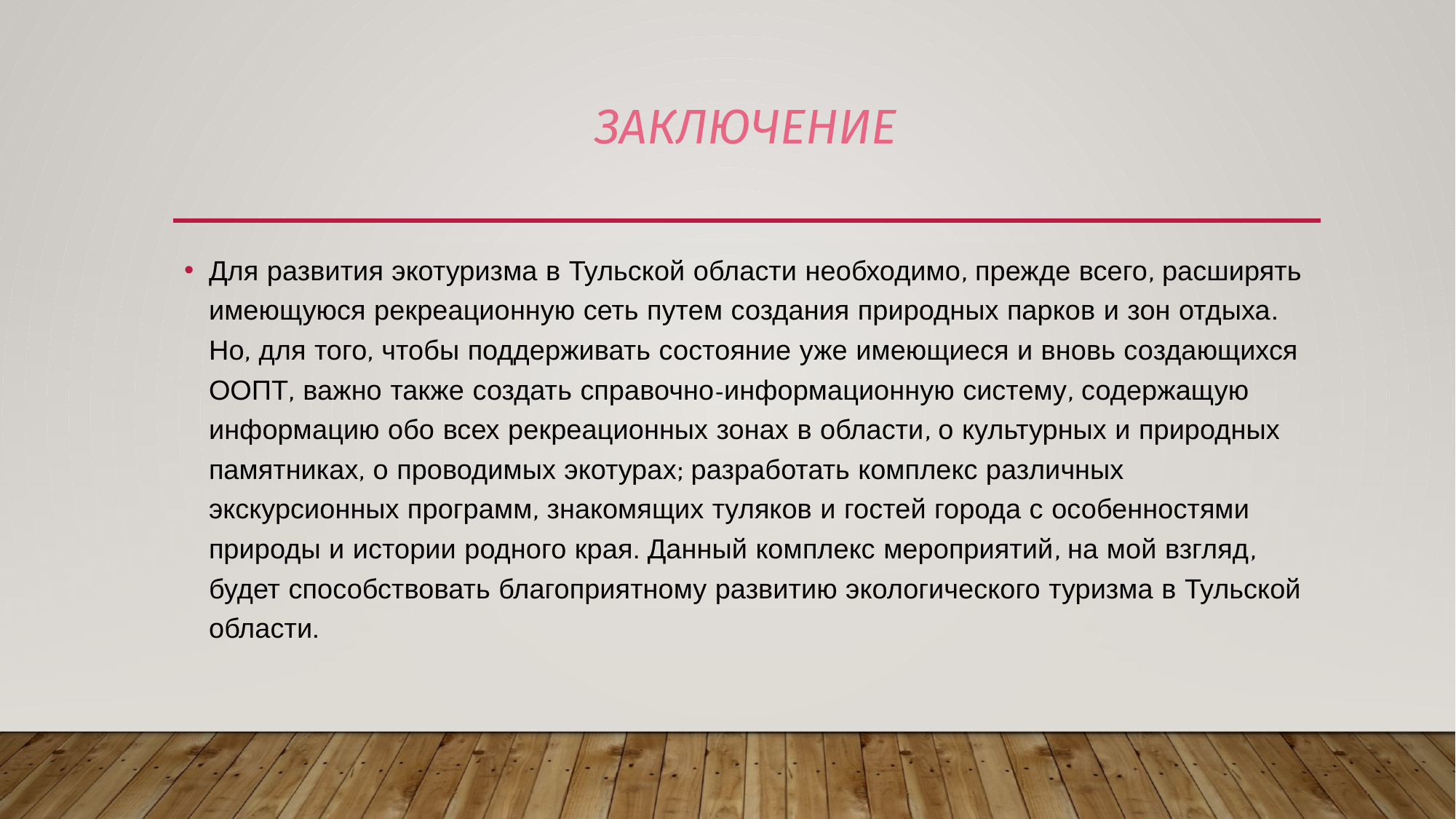

# ЗАКЛЮЧЕНИЕ
Для развития экотуризма в Тульской области необходимо, прежде всего, расширять имеющуюся рекреационную сеть путем создания природных парков и зон отдыха. Но, для того, чтобы поддерживать состояние уже имеющиеся и вновь создающихся ООПТ, важно также создать справочно-информационную систему, содержащую информацию обо всех рекреационных зонах в области, о культурных и природных памятниках, о проводимых экотурах; разработать комплекс различных экскурсионных программ, знакомящих туляков и гостей города с особенностями природы и истории родного края. Данный комплекс мероприятий, на мой взгляд, будет способствовать благоприятному развитию экологического туризма в Тульской области.